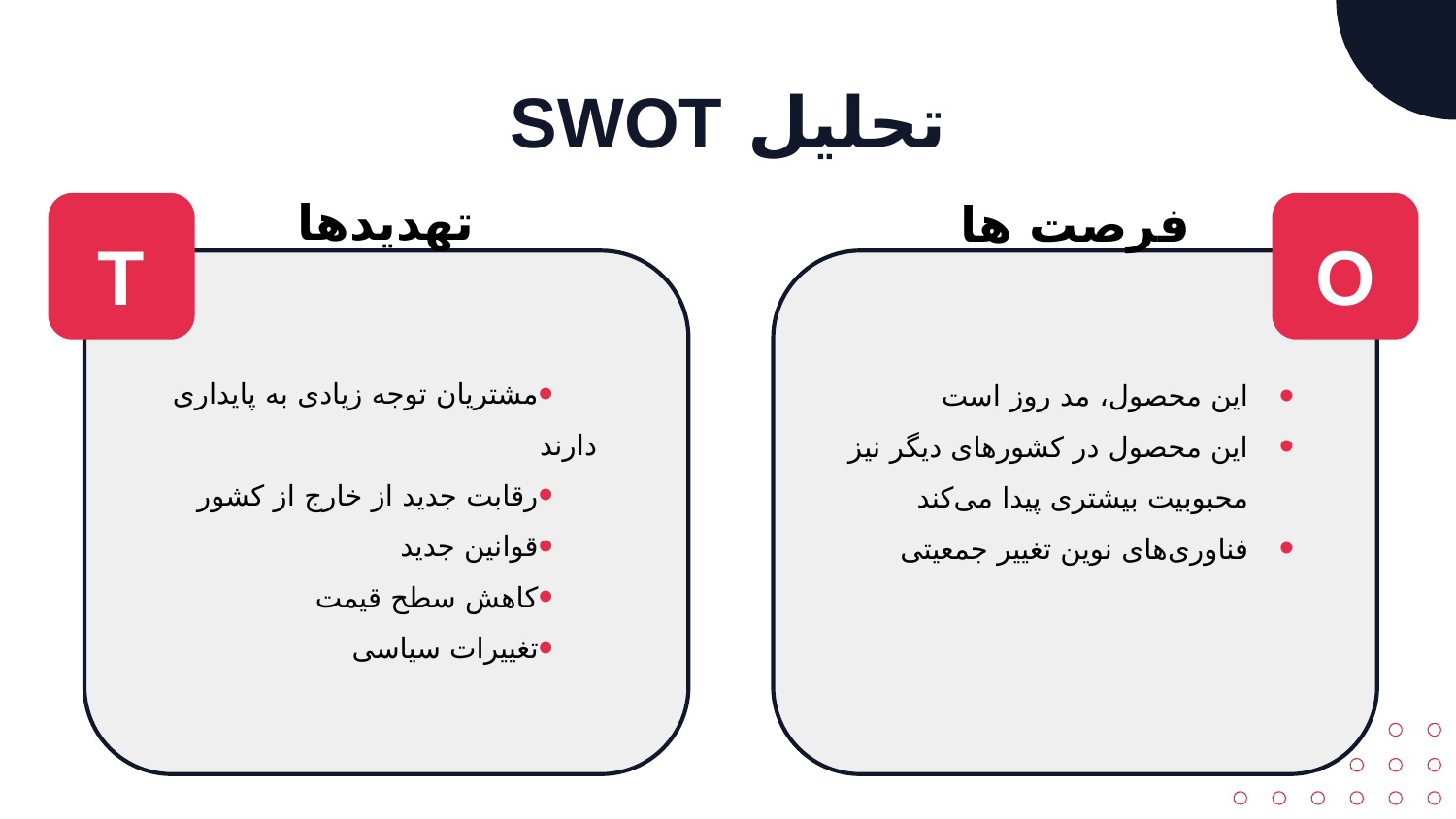

# تحلیل SWOT
تهدیدها
فرصت ها

T

O

مشتریان توجه زیادی به پایداری دارند
رقابت جدید از خارج از کشور
قوانین جدید
کاهش سطح قیمت
تغییرات سیاسی
این محصول، مد روز است
این محصول در کشورهای دیگر نیز محبوبیت بیشتری پیدا می‌کند
فناوری‌های نوین تغییر جمعیتی